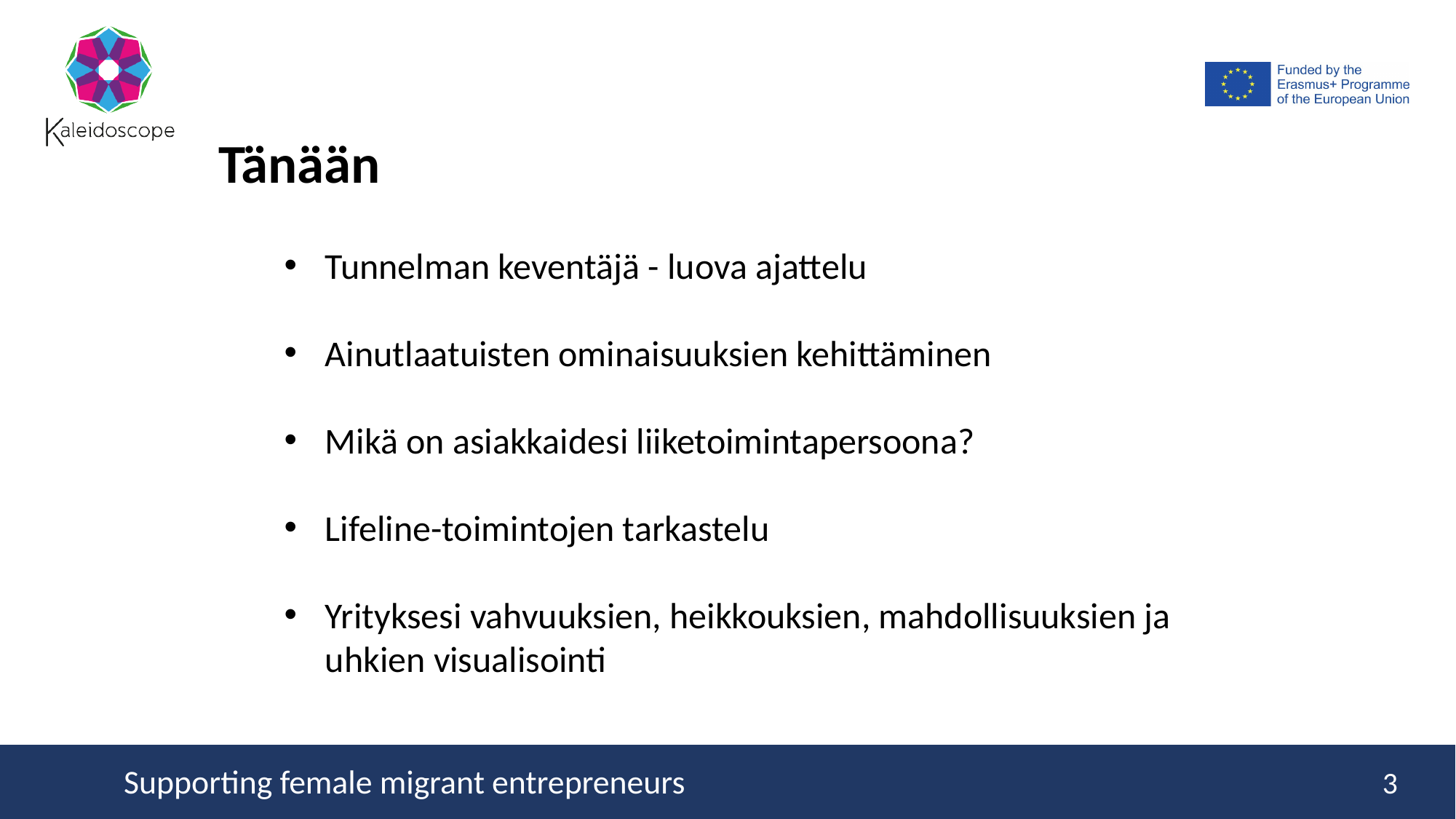

Tänään
Tunnelman keventäjä - luova ajattelu

Ainutlaatuisten ominaisuuksien kehittäminen

Mikä on asiakkaidesi liiketoimintapersoona?

Lifeline-toimintojen tarkastelu

Yrityksesi vahvuuksien, heikkouksien, mahdollisuuksien ja uhkien visualisointi

3